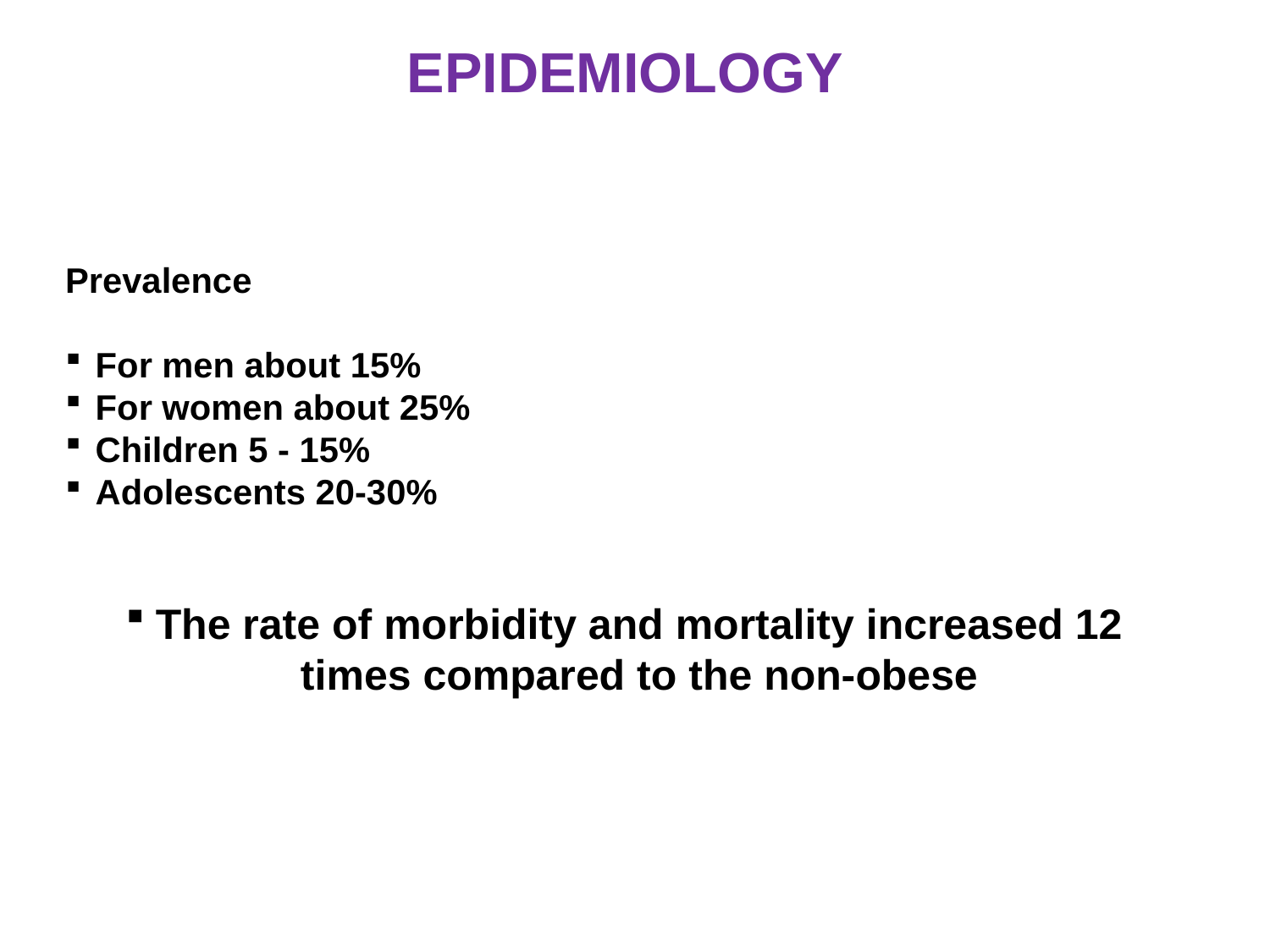

EPIDEMIOLOGY

Prevalence

For men about 15%
For women about 25%
Children 5 - 15%
Adolescents 20-30%

The rate of morbidity and mortality increased 12 times compared to the non-obese